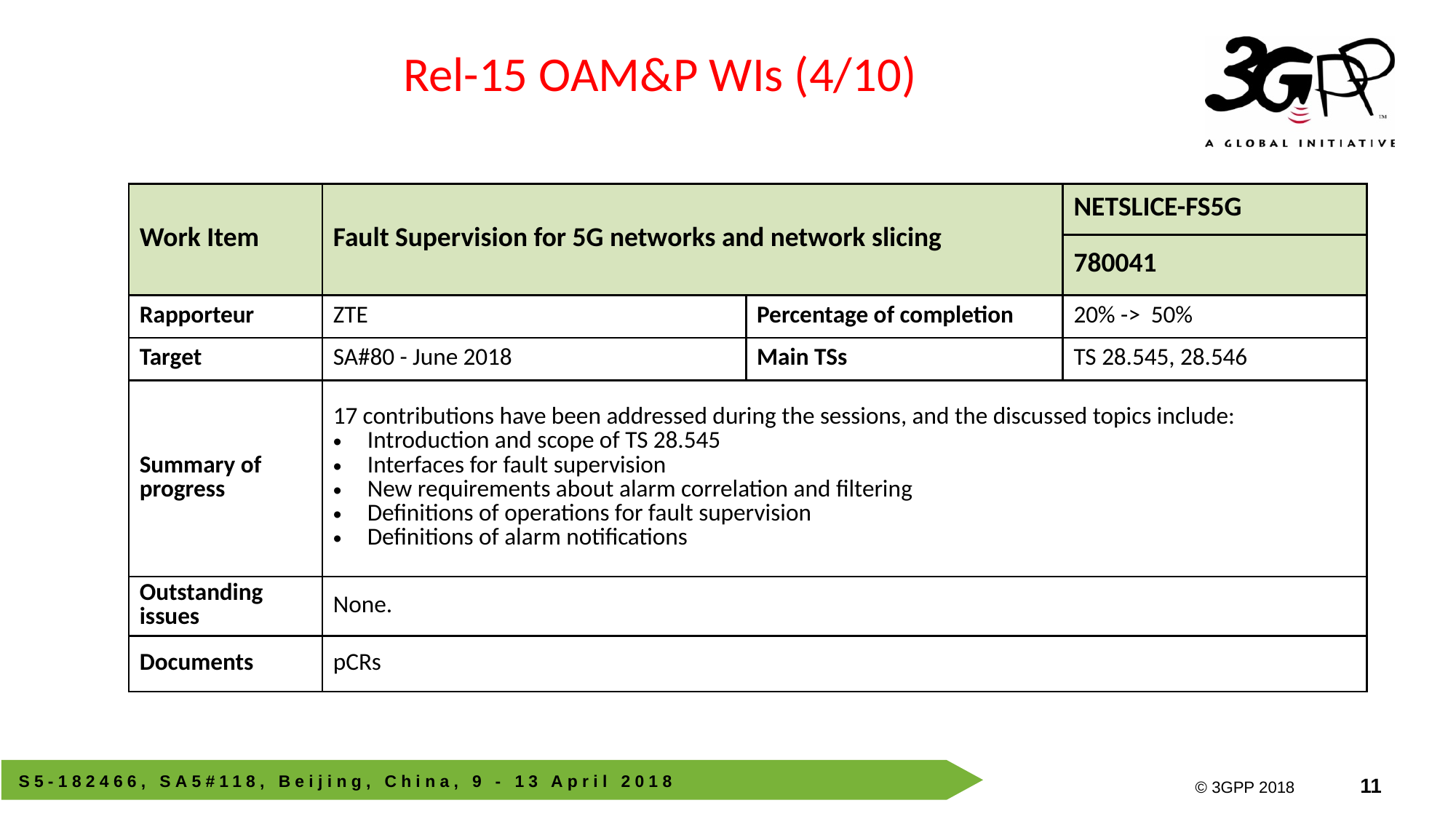

Rel-15 OAM&P WIs (4/10)
| Work Item | Fault Supervision for 5G networks and network slicing |  | NETSLICE-FS5G |
| --- | --- | --- | --- |
|  |  |  | 780041 |
| Rapporteur | ZTE | Percentage of completion | 20% -> 50% |
| Target | SA#80 - June 2018 | Main TSs | TS 28.545, 28.546 |
| Summary of progress | 17 contributions have been addressed during the sessions, and the discussed topics include: Introduction and scope of TS 28.545 Interfaces for fault supervision New requirements about alarm correlation and filtering Definitions of operations for fault supervision Definitions of alarm notifications |  |  |
| Outstanding issues | None. |  |  |
| Documents | pCRs |  |  |